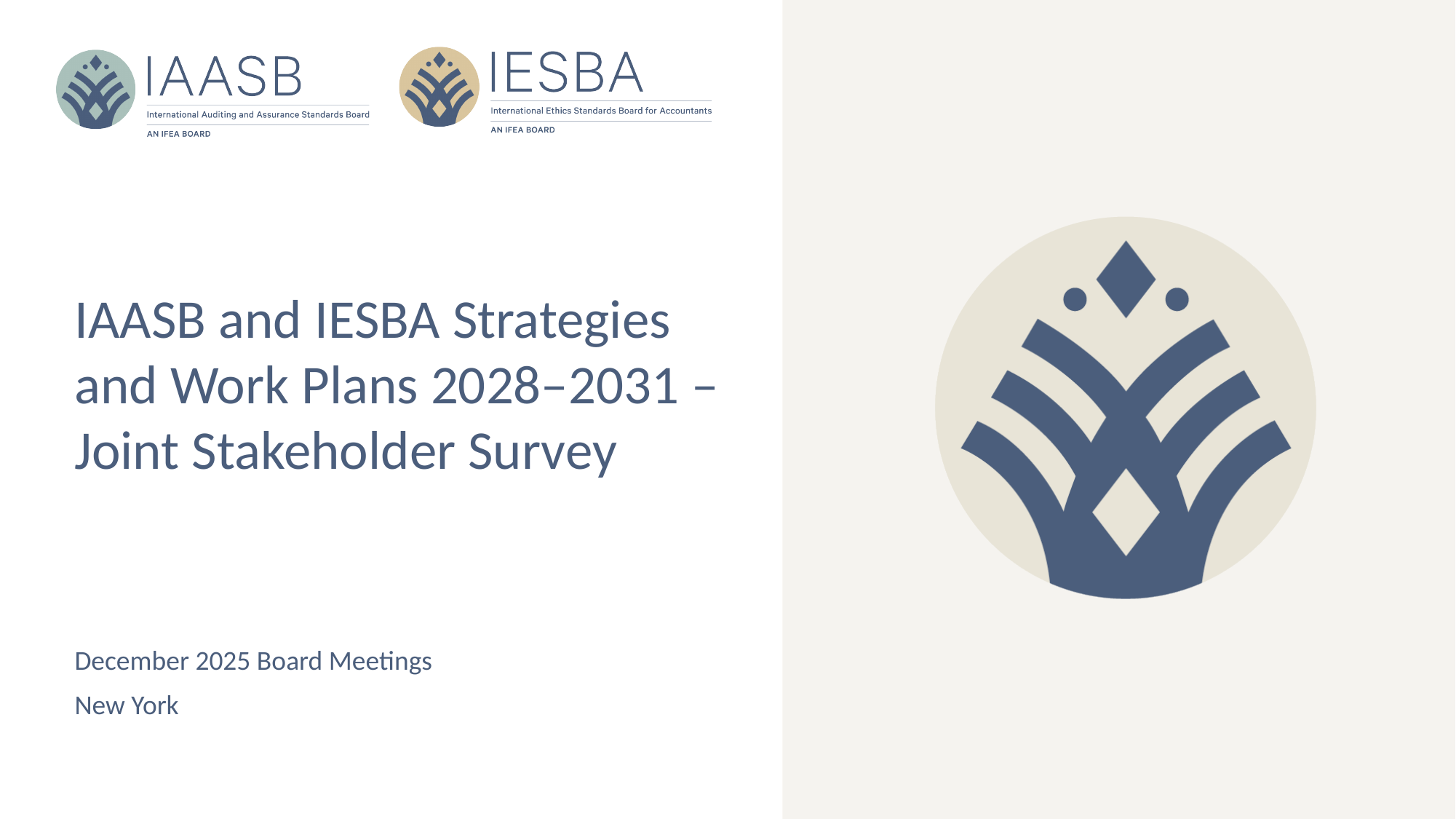

# IAASB and IESBA Strategies and Work Plans 2028–2031 – Joint Stakeholder Survey
December 2025 Board Meetings
New York